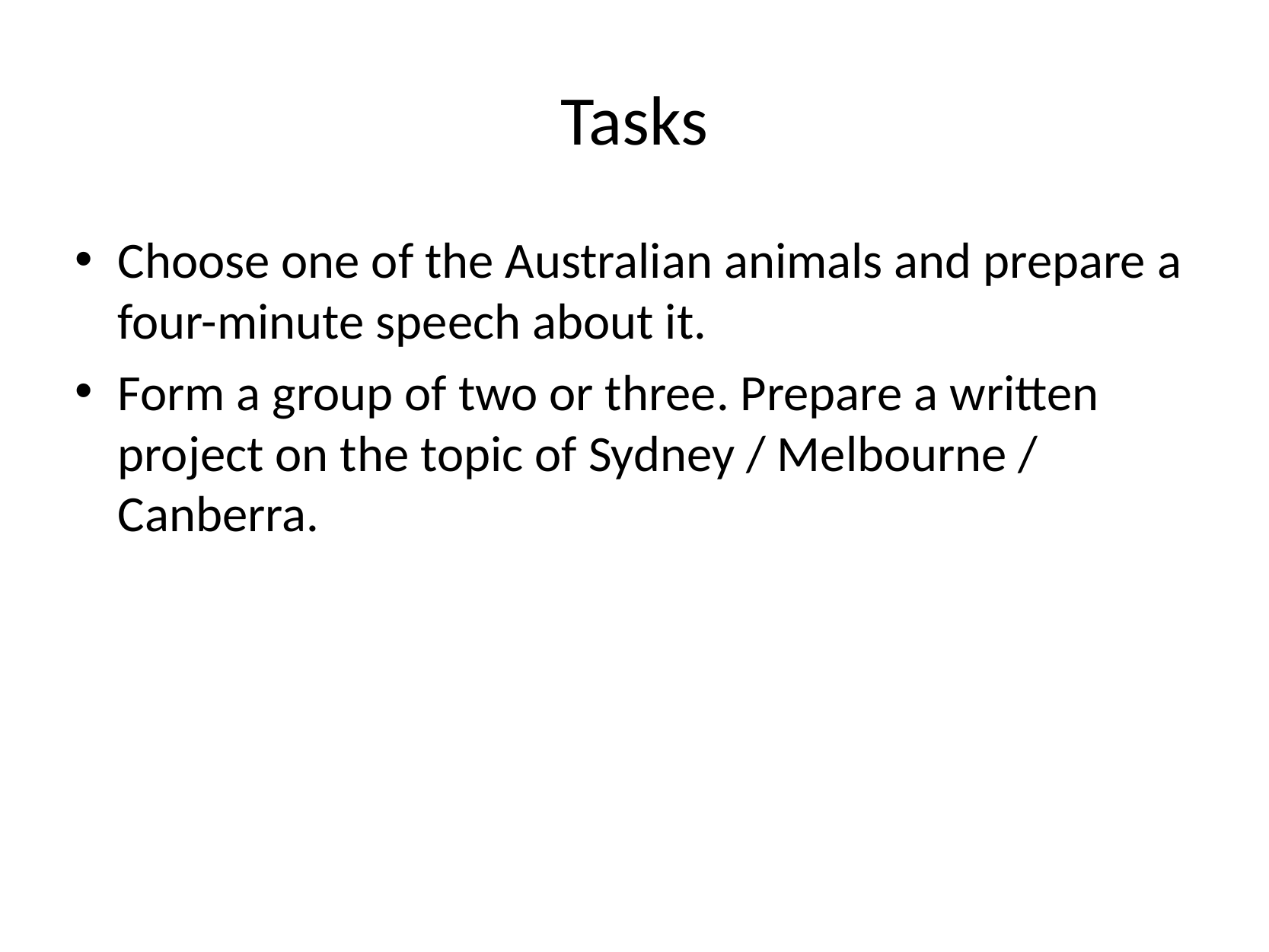

# Tasks
Choose one of the Australian animals and prepare a four-minute speech about it.
Form a group of two or three. Prepare a written project on the topic of Sydney / Melbourne / Canberra.